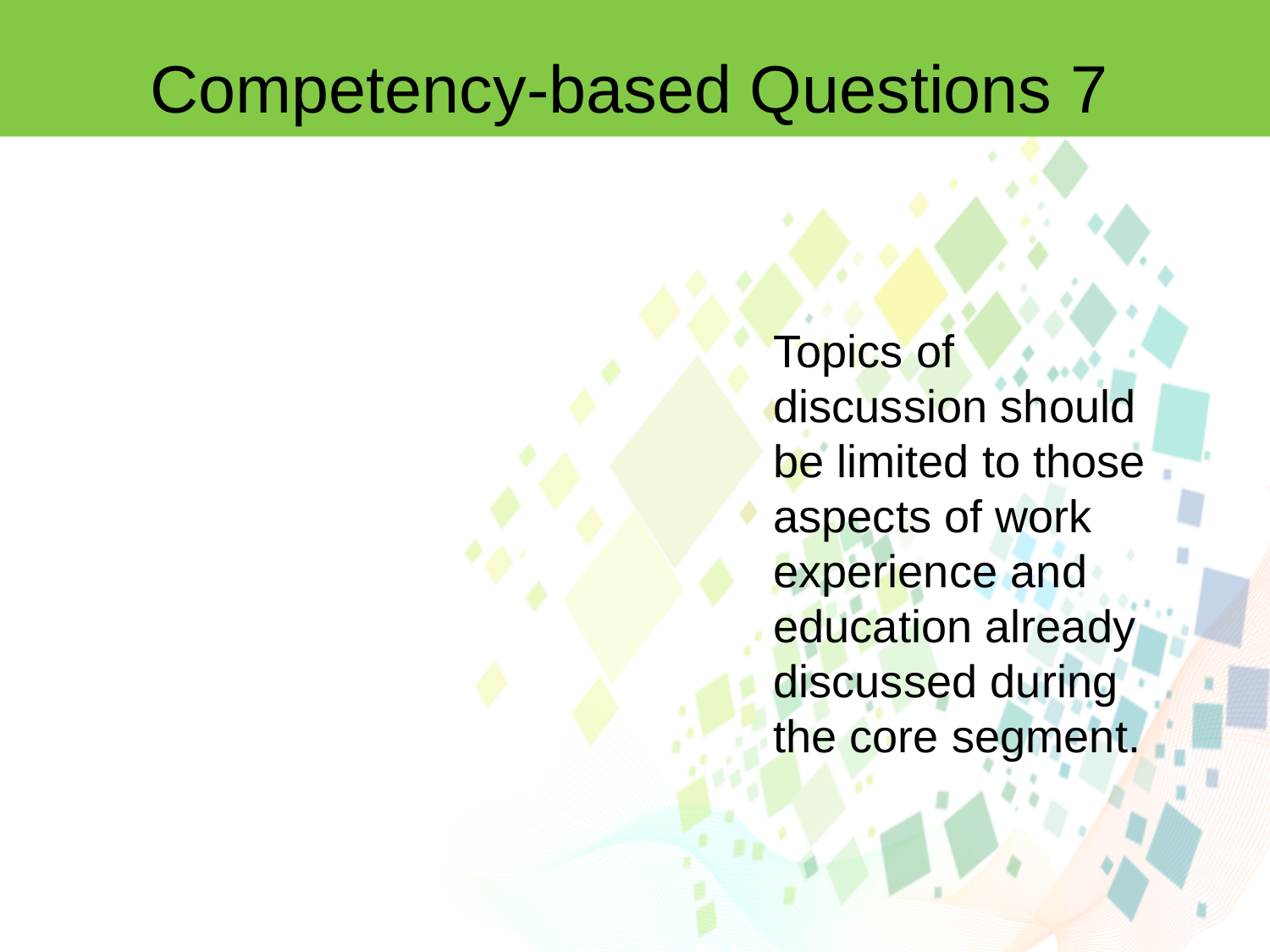

Competency-based Questions 7
Topics of discussion should be limited to those aspects of work experience and education already discussed during
the core segment.